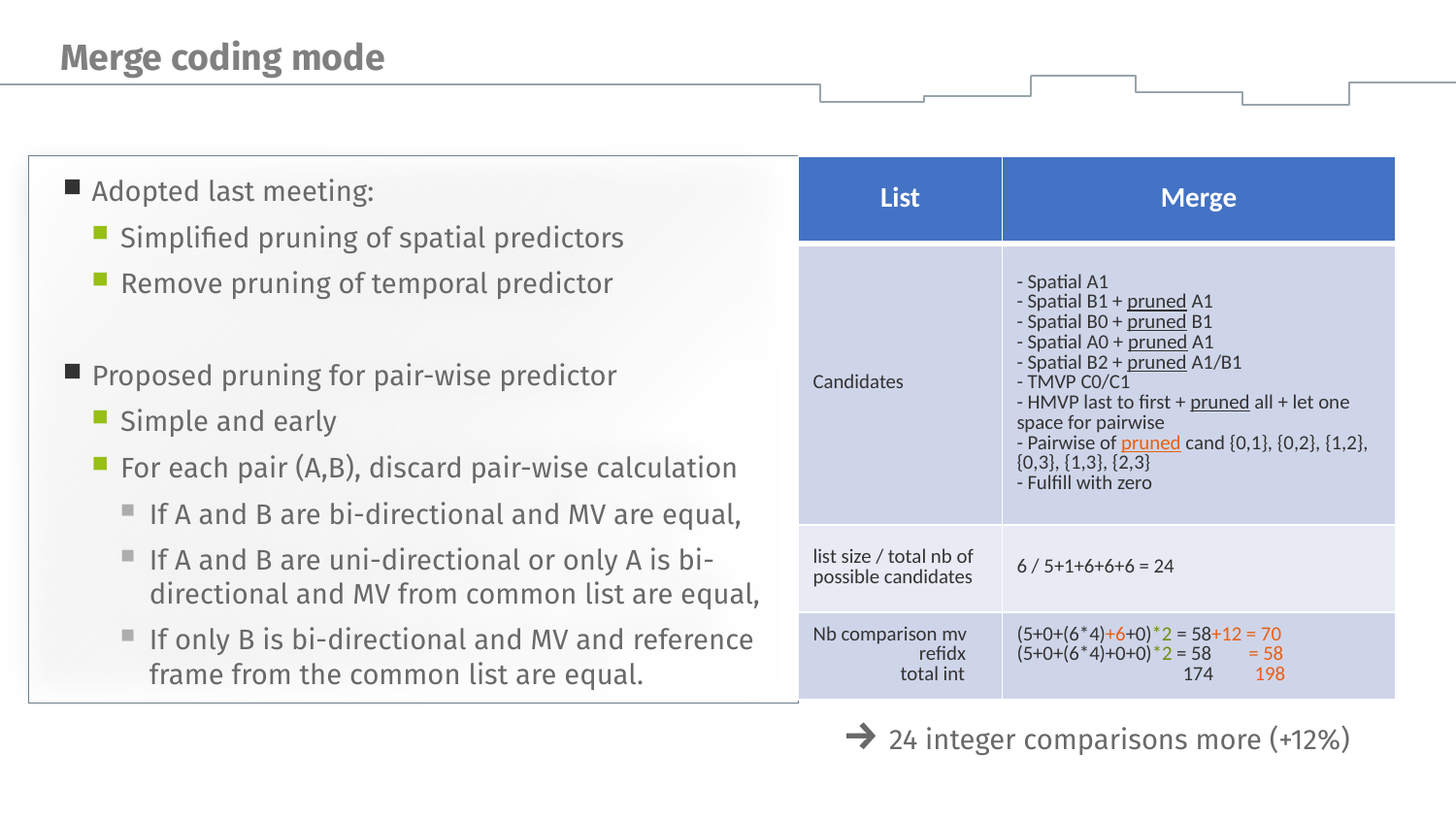

# Merge coding mode
Adopted last meeting:
Simplified pruning of spatial predictors
Remove pruning of temporal predictor

Proposed pruning for pair-wise predictor
Simple and early
For each pair (A,B), discard pair-wise calculation
If A and B are bi-directional and MV are equal,
If A and B are uni-directional or only A is bi-directional and MV from common list are equal,
If only B is bi-directional and MV and reference frame from the common list are equal.
| List | Merge |
| --- | --- |
| Candidates | - Spatial A1 - Spatial B1 + pruned A1 - Spatial B0 + pruned B1 - Spatial A0 + pruned A1 - Spatial B2 + pruned A1/B1 - TMVP C0/C1 - HMVP last to first + pruned all + let one space for pairwise - Pairwise of pruned cand {0,1}, {0,2}, {1,2}, {0,3}, {1,3}, {2,3} - Fulfill with zero |
| list size / total nb of possible candidates | 6 / 5+1+6+6+6 = 24 |
| Nb comparison mv refidx total int | (5+0+(6\*4)+6+0)\*2 = 58+12 = 70 (5+0+(6\*4)+0+0)\*2 = 58 = 58 174 198 |
→ 24 integer comparisons more (+12%)